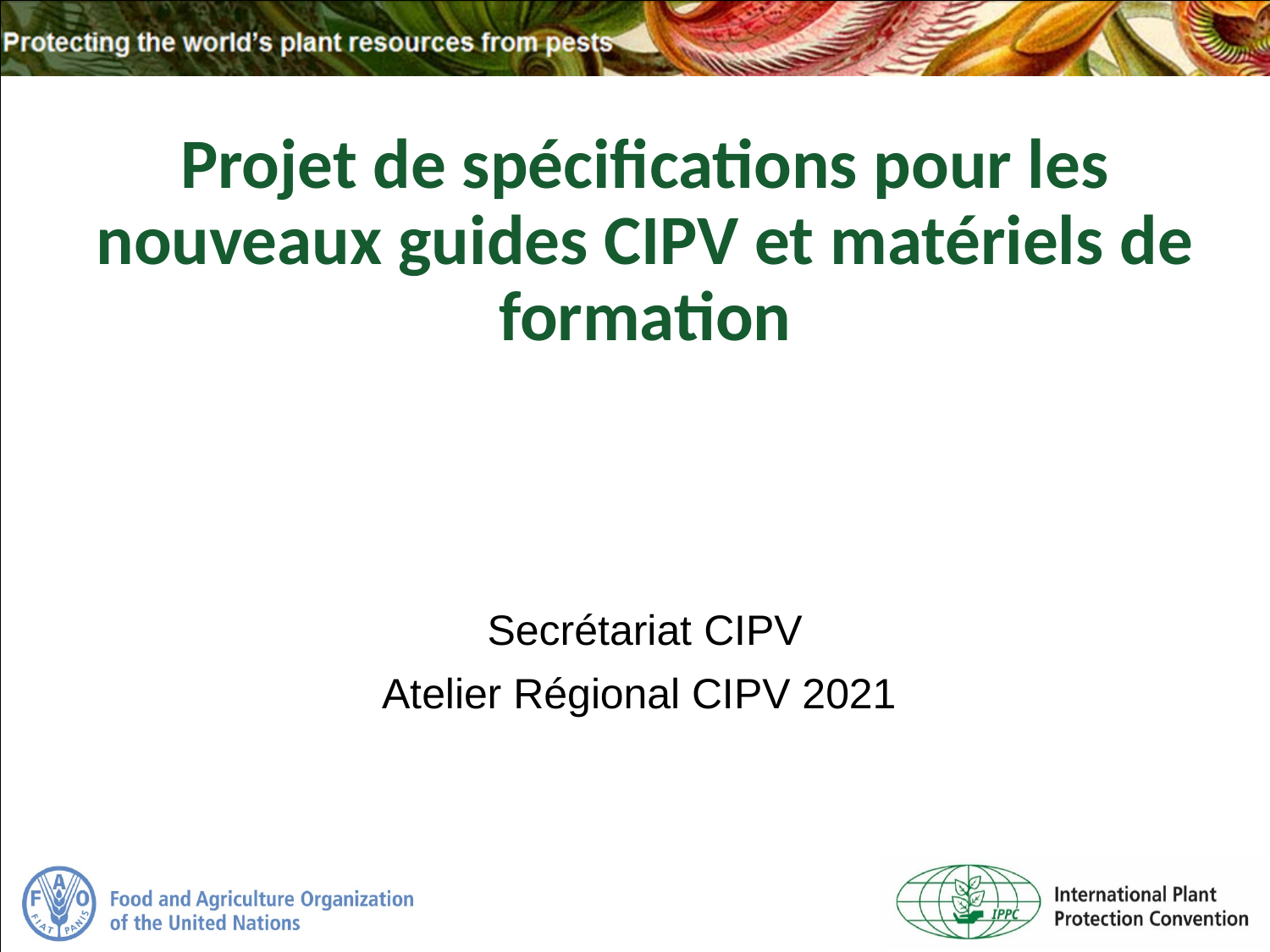

Projet de spécifications pour les nouveaux guides CIPV et matériels de formation

Secrétariat CIPV
Atelier Régional CIPV 2021